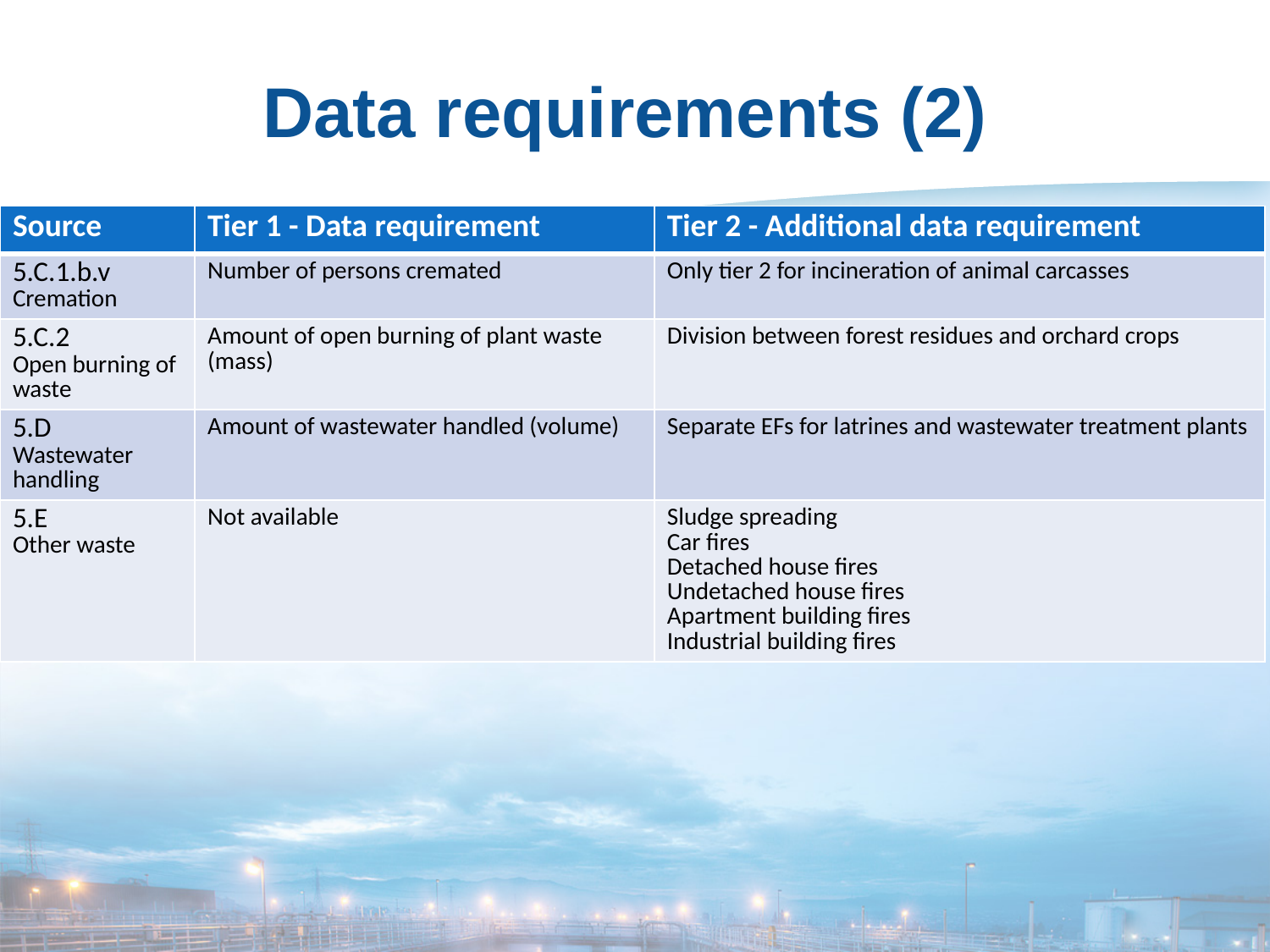

# Data requirements (2)
| Source | Tier 1 - Data requirement | Tier 2 - Additional data requirement |
| --- | --- | --- |
| 5.C.1.b.v Cremation | Number of persons cremated | Only tier 2 for incineration of animal carcasses |
| 5.C.2 Open burning of waste | Amount of open burning of plant waste (mass) | Division between forest residues and orchard crops |
| 5.D Wastewater handling | Amount of wastewater handled (volume) | Separate EFs for latrines and wastewater treatment plants |
| 5.E Other waste | Not available | Sludge spreading Car fires Detached house fires Undetached house fires Apartment building fires Industrial building fires |